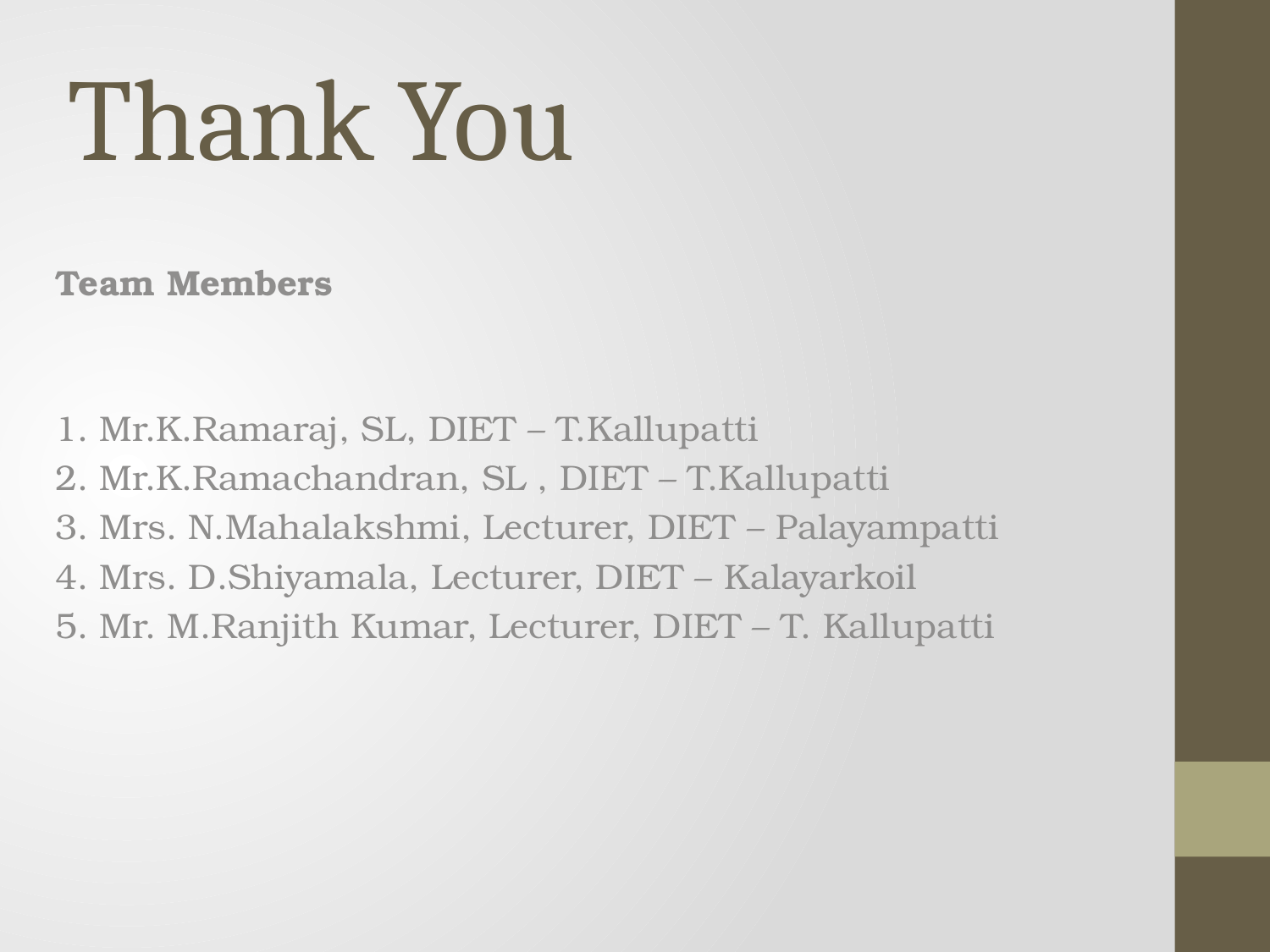

# Thank You
Team Members

1. Mr.K.Ramaraj, SL, DIET – T.Kallupatti
2. Mr.K.Ramachandran, SL , DIET – T.Kallupatti
3. Mrs. N.Mahalakshmi, Lecturer, DIET – Palayampatti
4. Mrs. D.Shiyamala, Lecturer, DIET – Kalayarkoil
5. Mr. M.Ranjith Kumar, Lecturer, DIET – T. Kallupatti